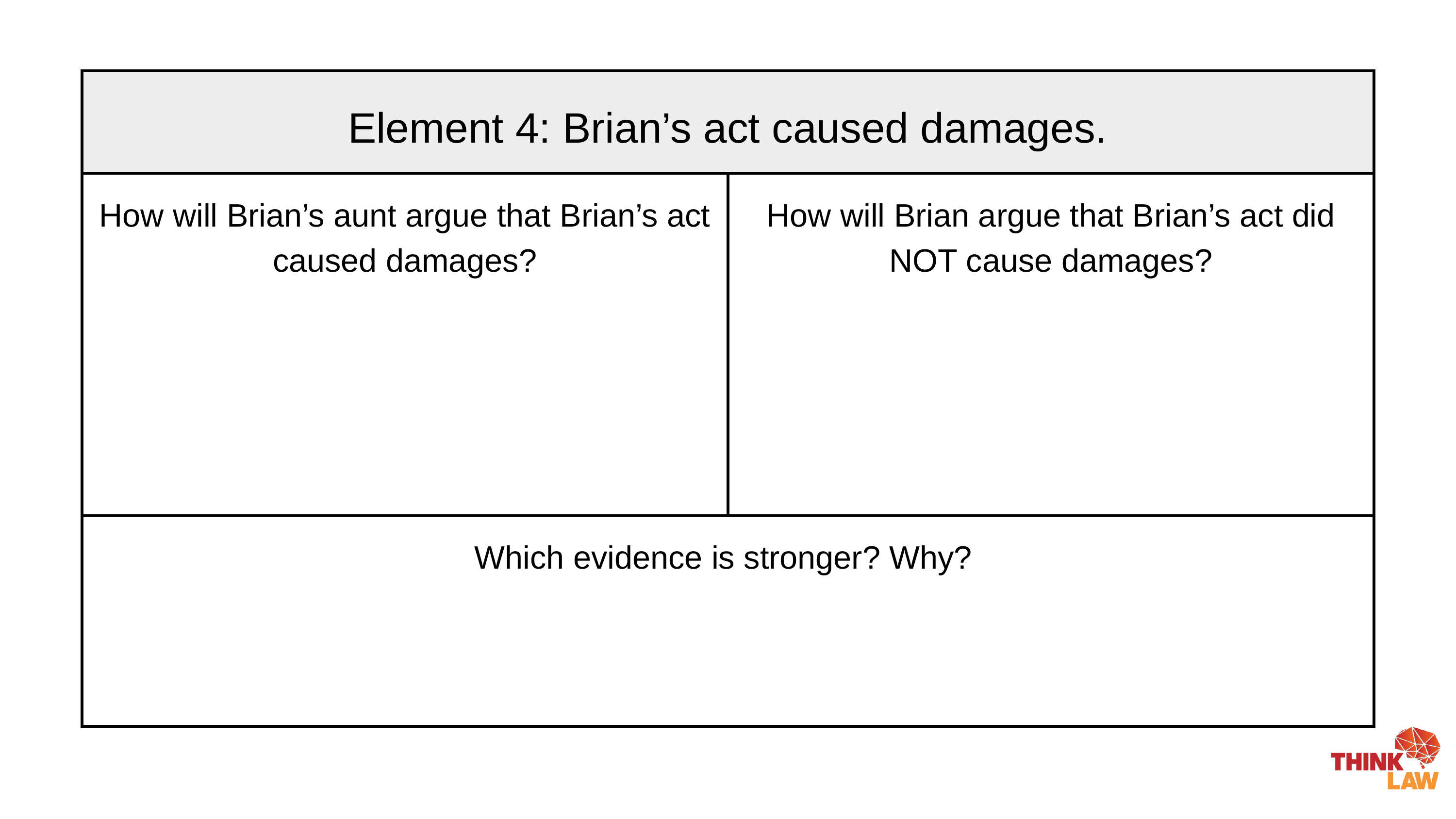

| Element 4: Brian’s act caused damages. | Element 4: Brian’s act caused damages. |
| --- | --- |
| How will Brian’s aunt argue that Brian’s act caused damages? | How will Brian argue that Brian’s act did NOT cause damages? |
| Which evidence is stronger? Why? | Which evidence is stronger? Why? |